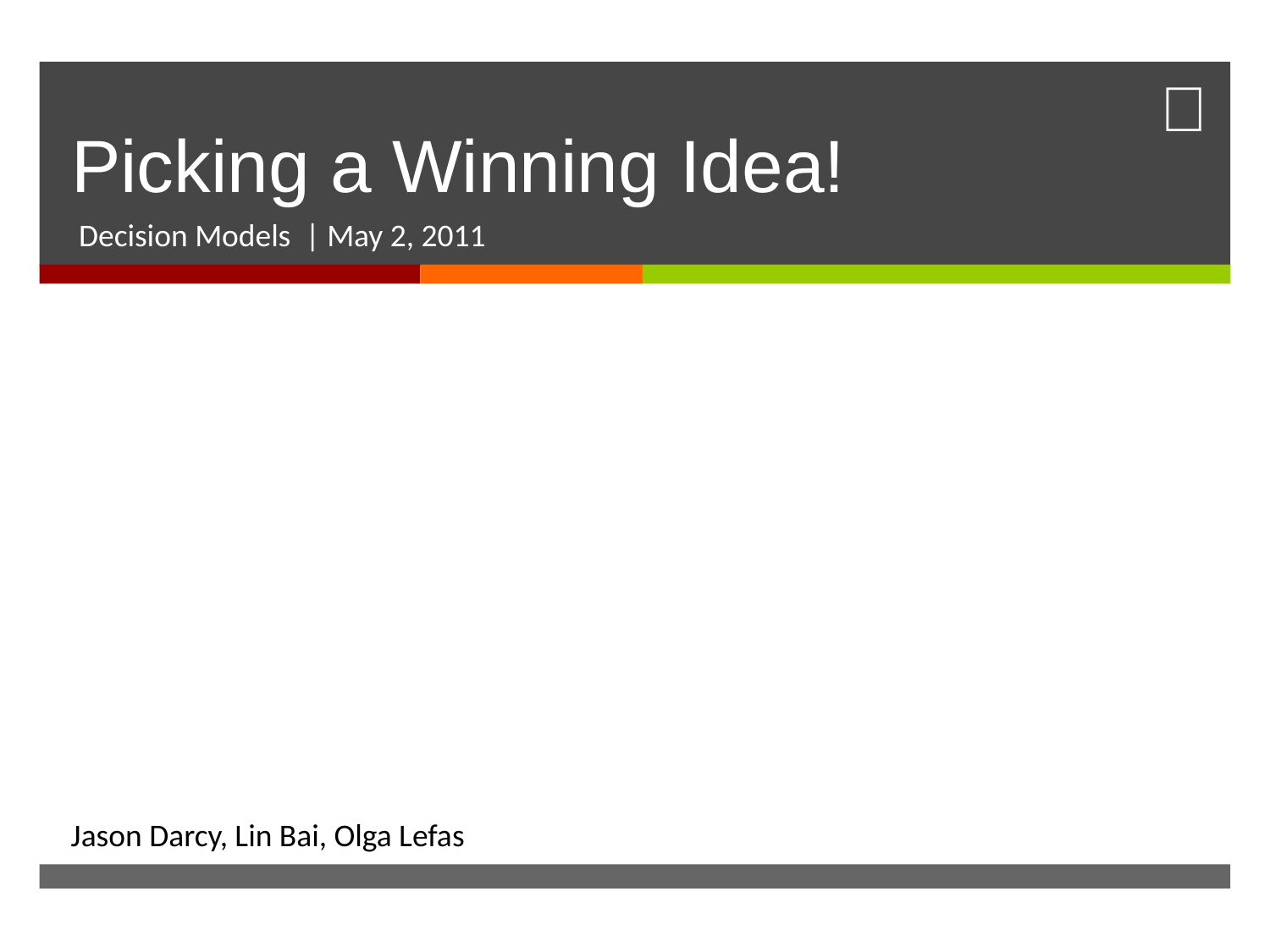

# Picking a Winning Idea!
Decision Models  | May 2, 2011
Jason Darcy, Lin Bai, Olga Lefas